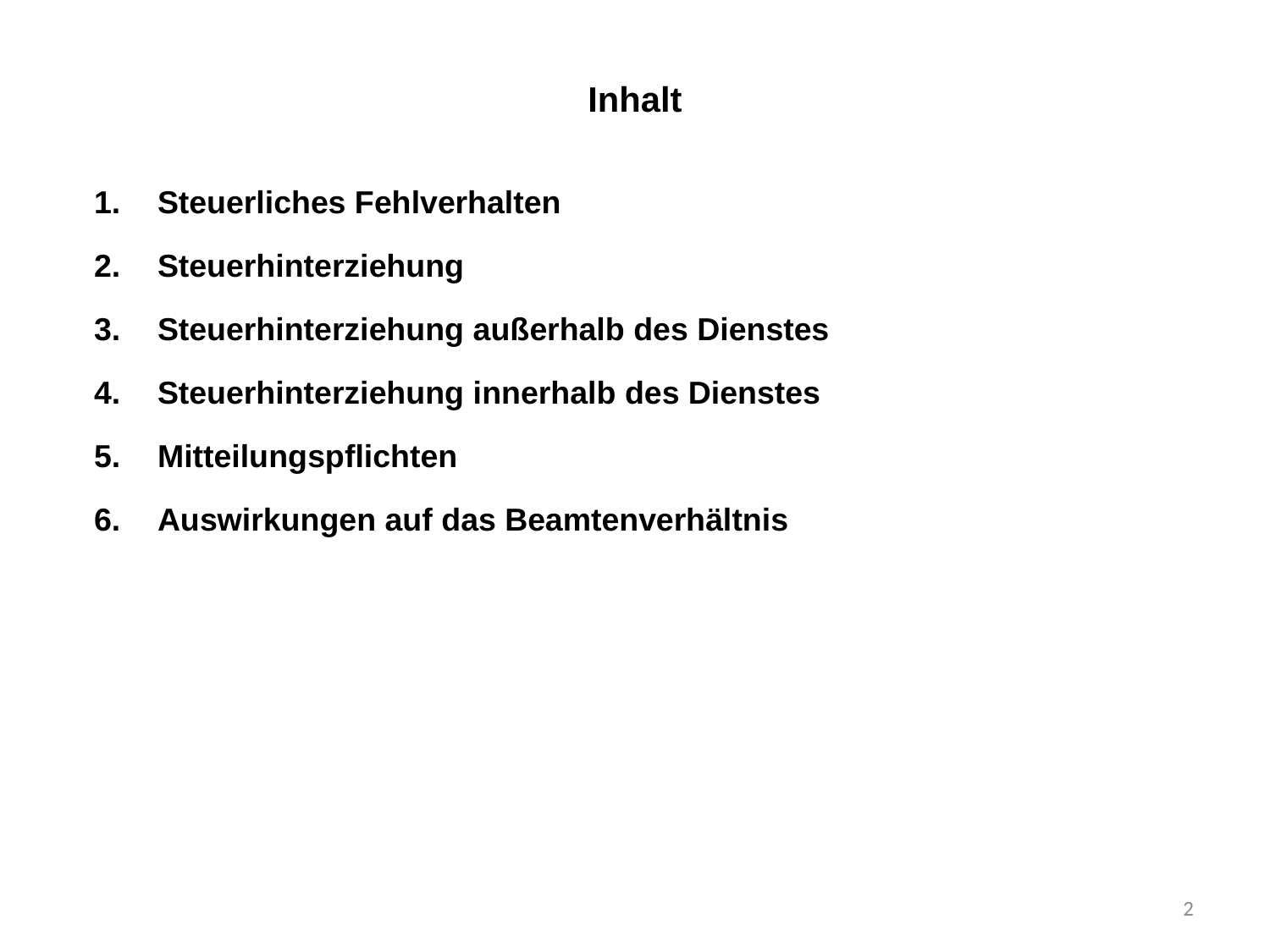

Inhalt
Steuerliches Fehlverhalten
Steuerhinterziehung
Steuerhinterziehung außerhalb des Dienstes
Steuerhinterziehung innerhalb des Dienstes
Mitteilungspflichten
Auswirkungen auf das Beamtenverhältnis

2